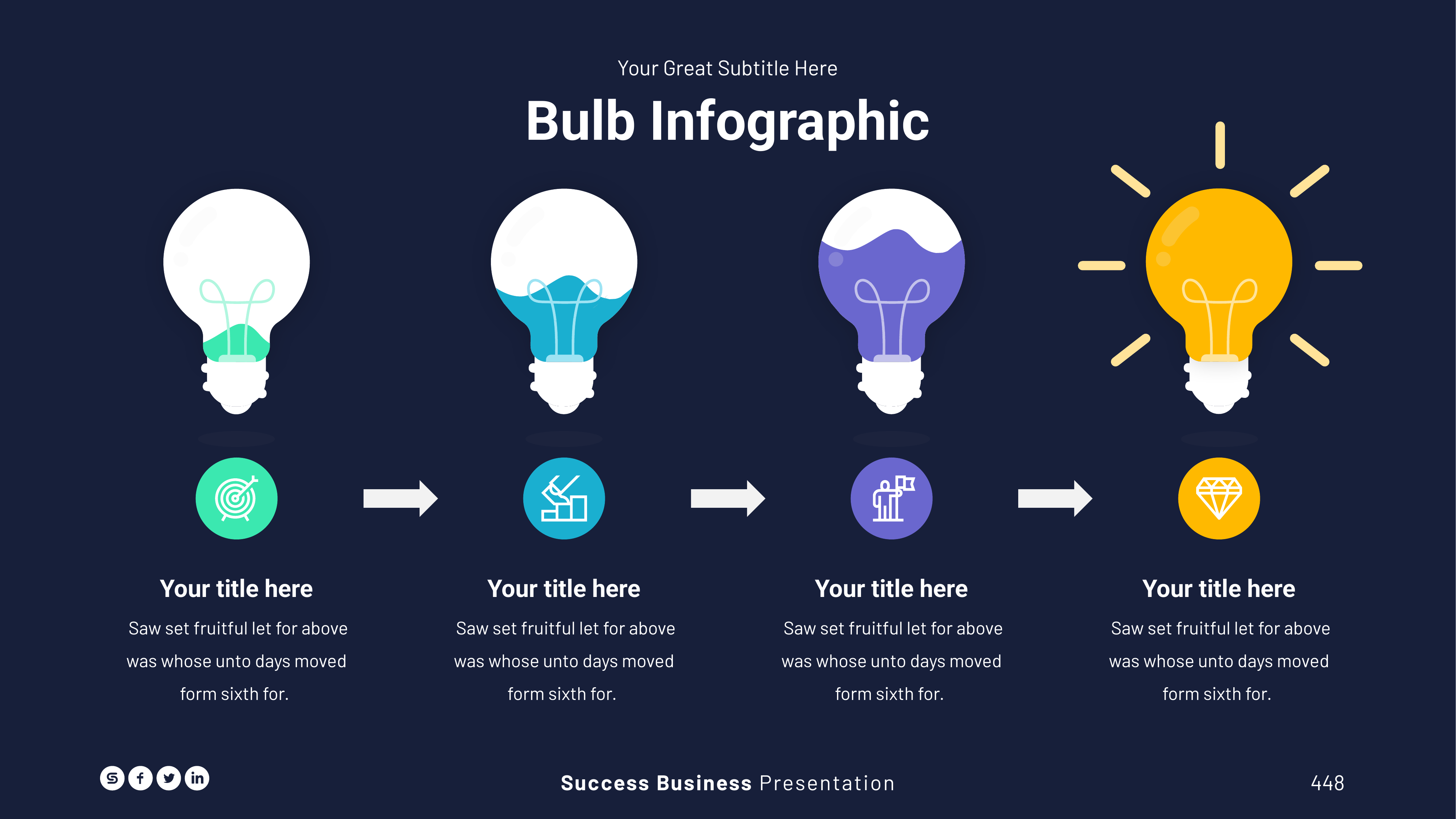

Your Great Subtitle Here
Bulb Infographic

Your title here
 Saw set fruitful let for above was whose unto days moved form sixth for.
Your title here
 Saw set fruitful let for above was whose unto days moved form sixth for.
Your title here
 Saw set fruitful let for above was whose unto days moved form sixth for.
Your title here
 Saw set fruitful let for above was whose unto days moved form sixth for.